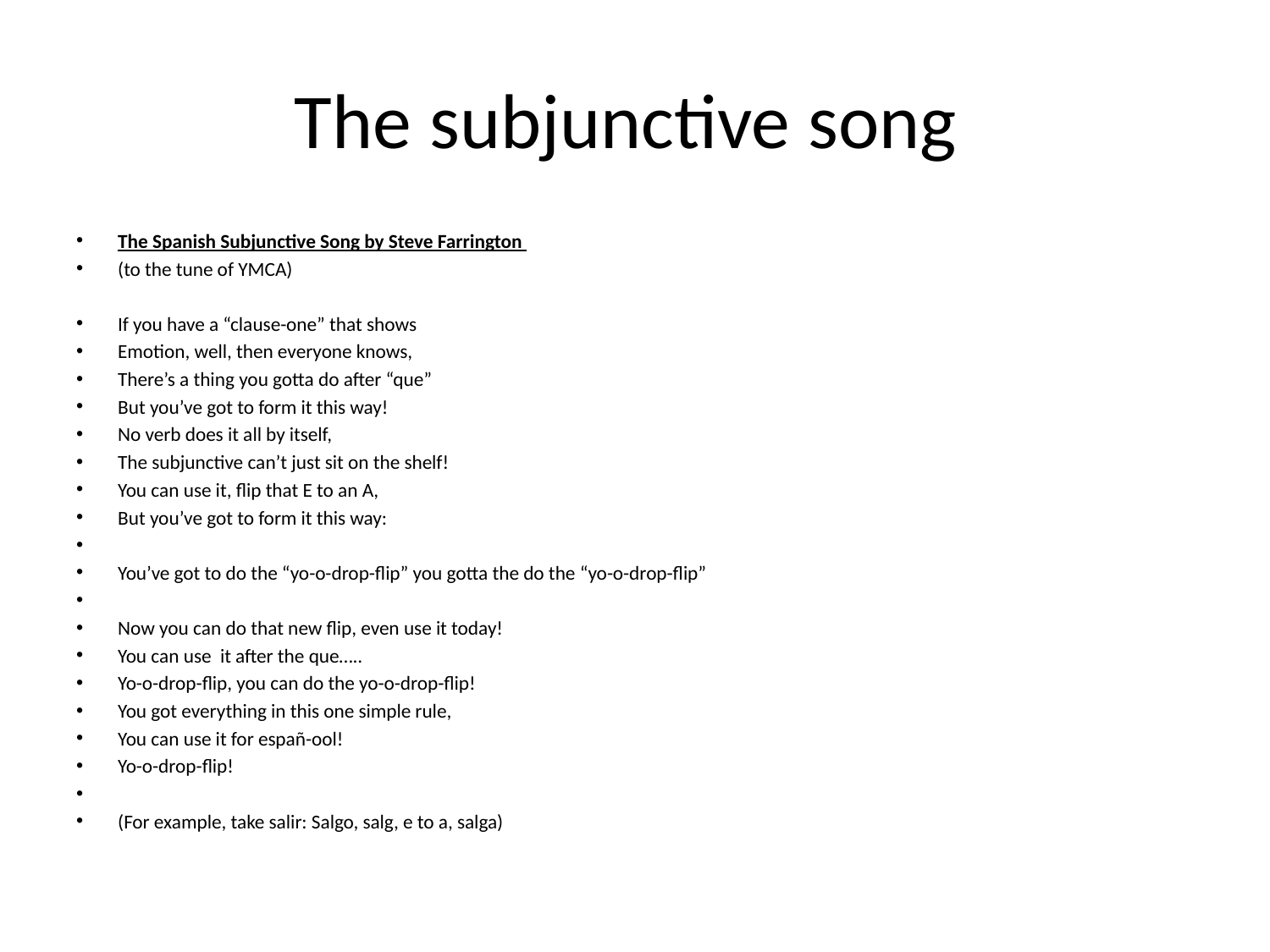

# The subjunctive song
The Spanish Subjunctive Song by Steve Farrington
(to the tune of YMCA)

If you have a “clause-one” that shows
Emotion, well, then everyone knows,
There’s a thing you gotta do after “que”
But you’ve got to form it this way!
No verb does it all by itself,
The subjunctive can’t just sit on the shelf!
You can use it, flip that E to an A,
But you’ve got to form it this way:

You’ve got to do the “yo-o-drop-flip” you gotta the do the “yo-o-drop-flip”

Now you can do that new flip, even use it today!
You can use  it after the que…..
Yo-o-drop-flip, you can do the yo-o-drop-flip!
You got everything in this one simple rule,
You can use it for españ-ool!
Yo-o-drop-flip!

(For example, take salir: Salgo, salg, e to a, salga)